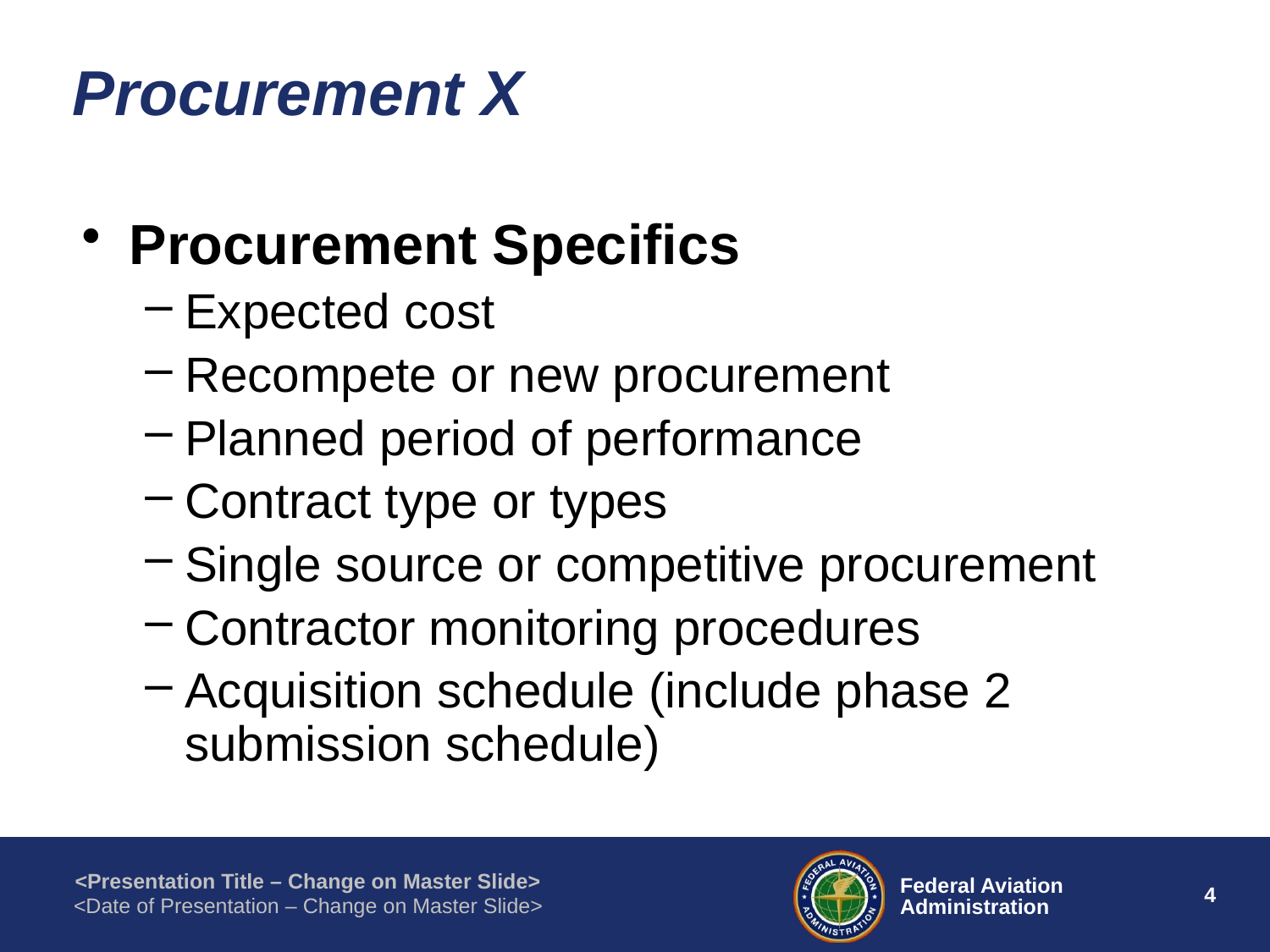

# Procurement X
Procurement Specifics
Expected cost
Recompete or new procurement
Planned period of performance
Contract type or types
Single source or competitive procurement
Contractor monitoring procedures
Acquisition schedule (include phase 2 submission schedule)